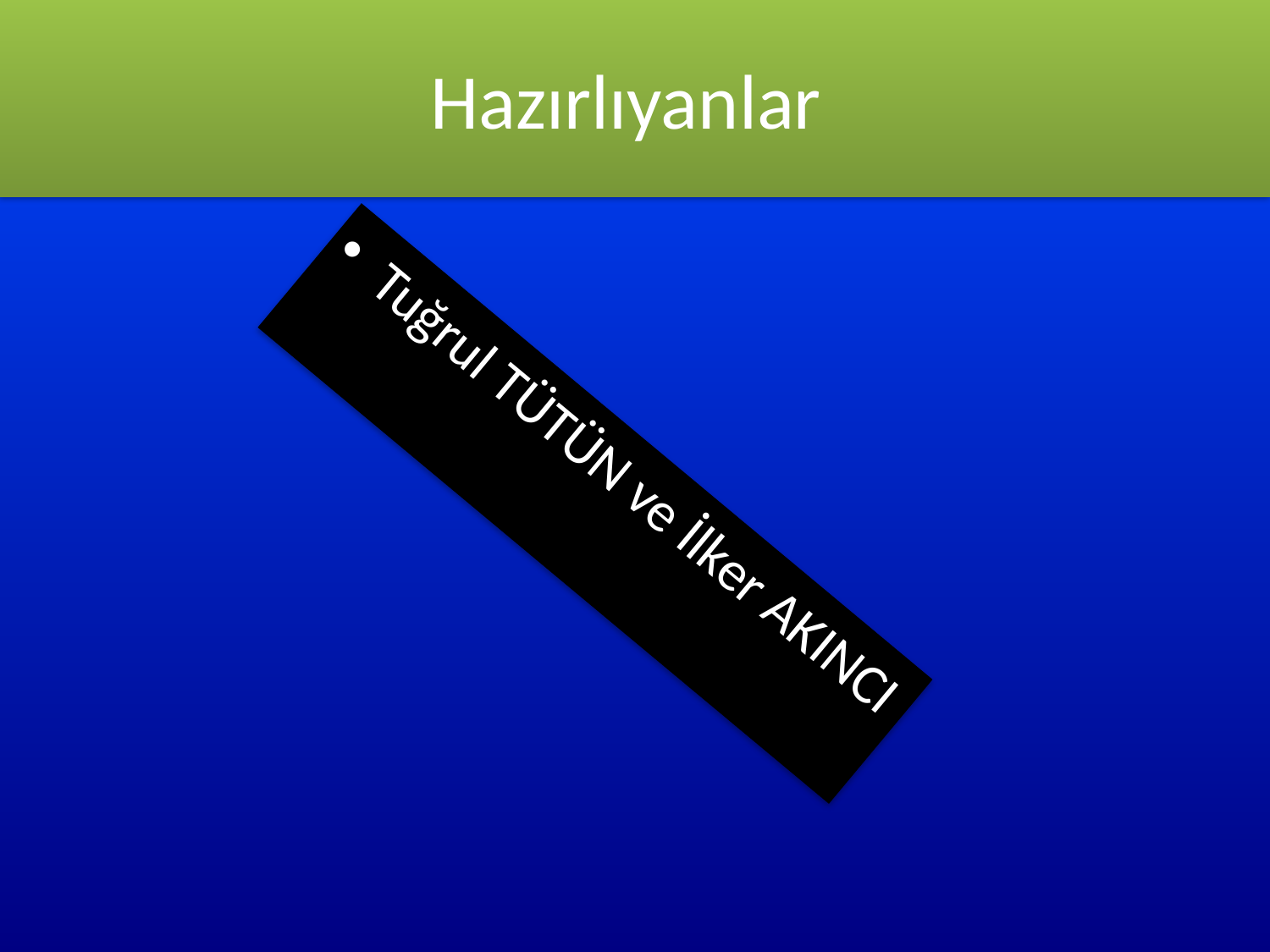

# Hazırlıyanlar
Tuğrul TÜTÜN ve İlker AKINCI